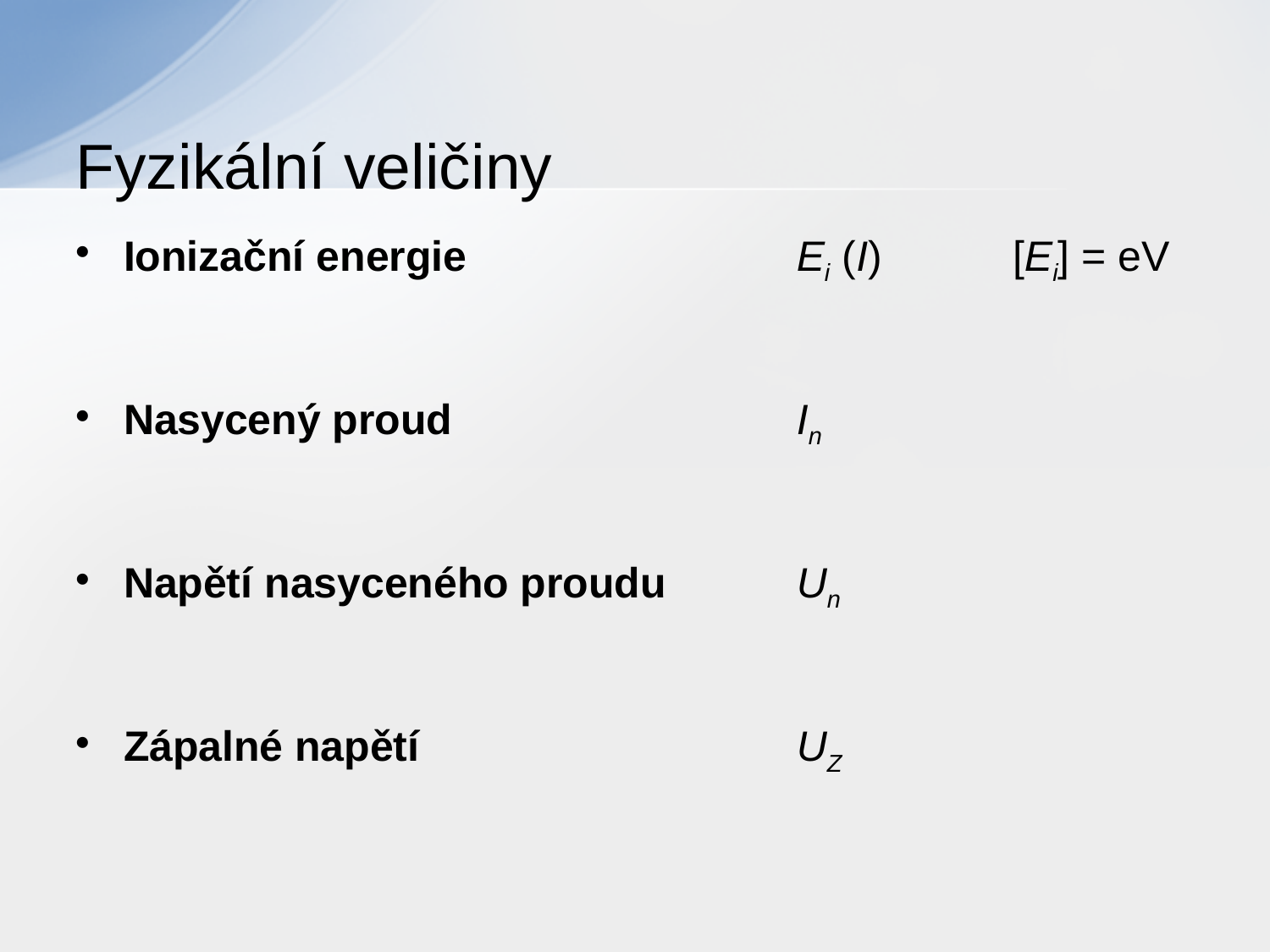

# Fyzikální veličiny
Ionizační energie	Ei (I)		[Ei] = eV
Nasycený proud	In
Napětí nasyceného proudu	Un
Zápalné napětí 	UZ